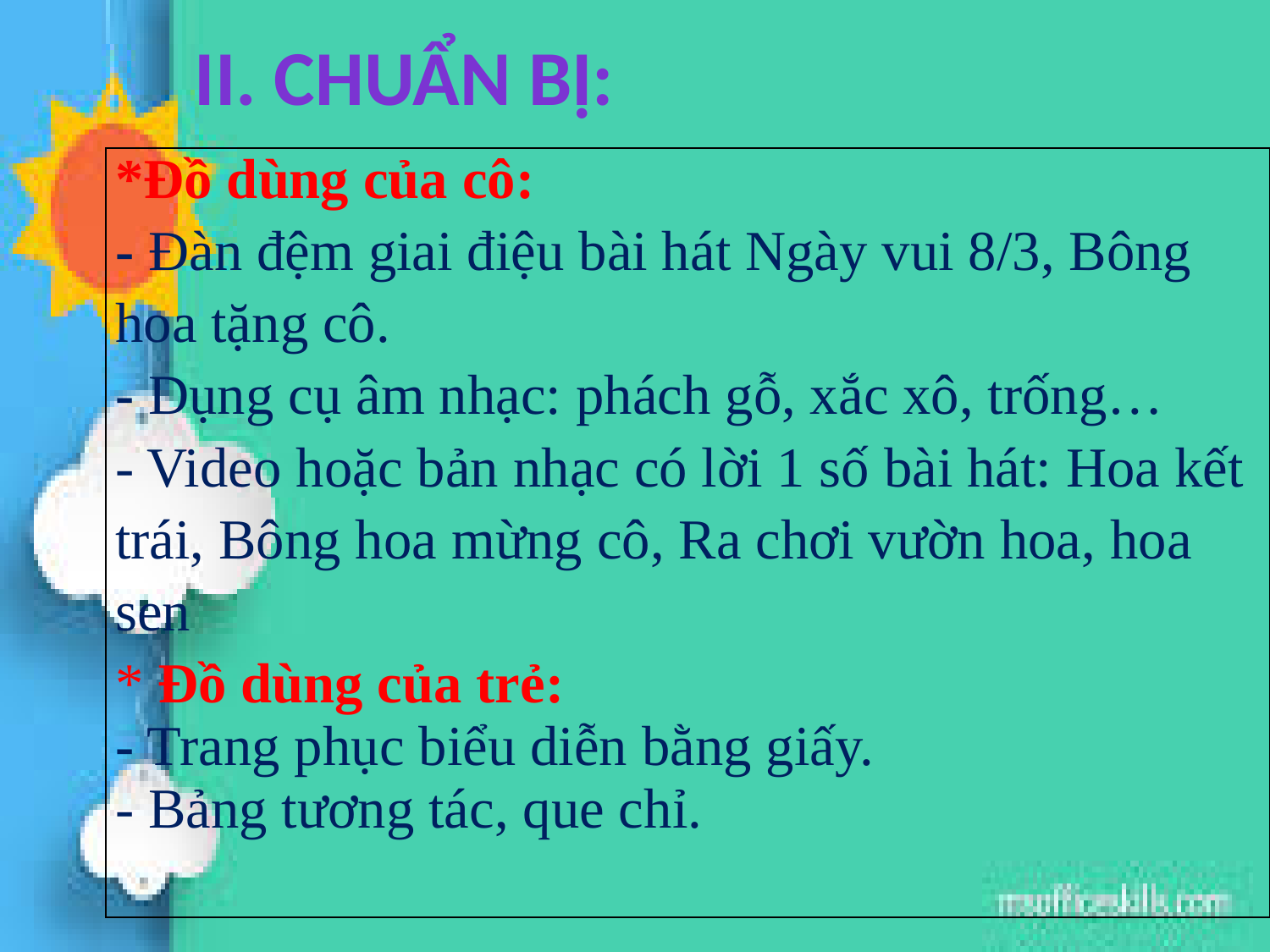

II. Chuẩn bị:
| \*Đồ dùng của cô: - Đàn đệm giai điệu bài hát Ngày vui 8/3, Bông hoa tặng cô. - Dụng cụ âm nhạc: phách gỗ, xắc xô, trống… - Video hoặc bản nhạc có lời 1 số bài hát: Hoa kết trái, Bông hoa mừng cô, Ra chơi vườn hoa, hoa sen \* Đồ dùng của trẻ: - Trang phục biểu diễn bằng giấy. - Bảng tương tác, que chỉ. |
| --- |